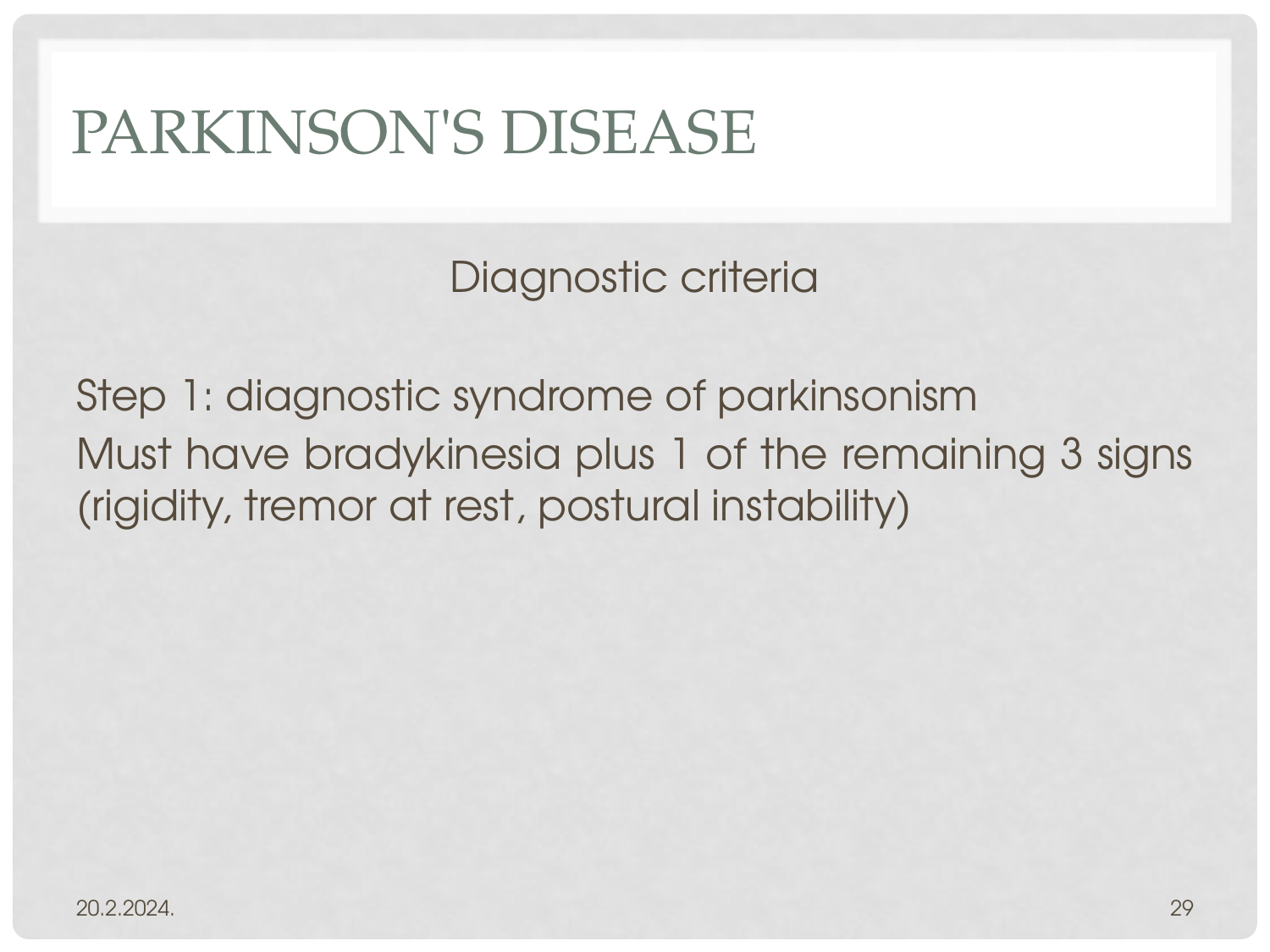

# PARKINSON'S DISEASE
Diagnostic criteria

Step 1: diagnostic syndrome of parkinsonism
Must have bradykinesia plus 1 of the remaining 3 signs (rigidity, tremor at rest, postural instability)
20.2.2024.
29